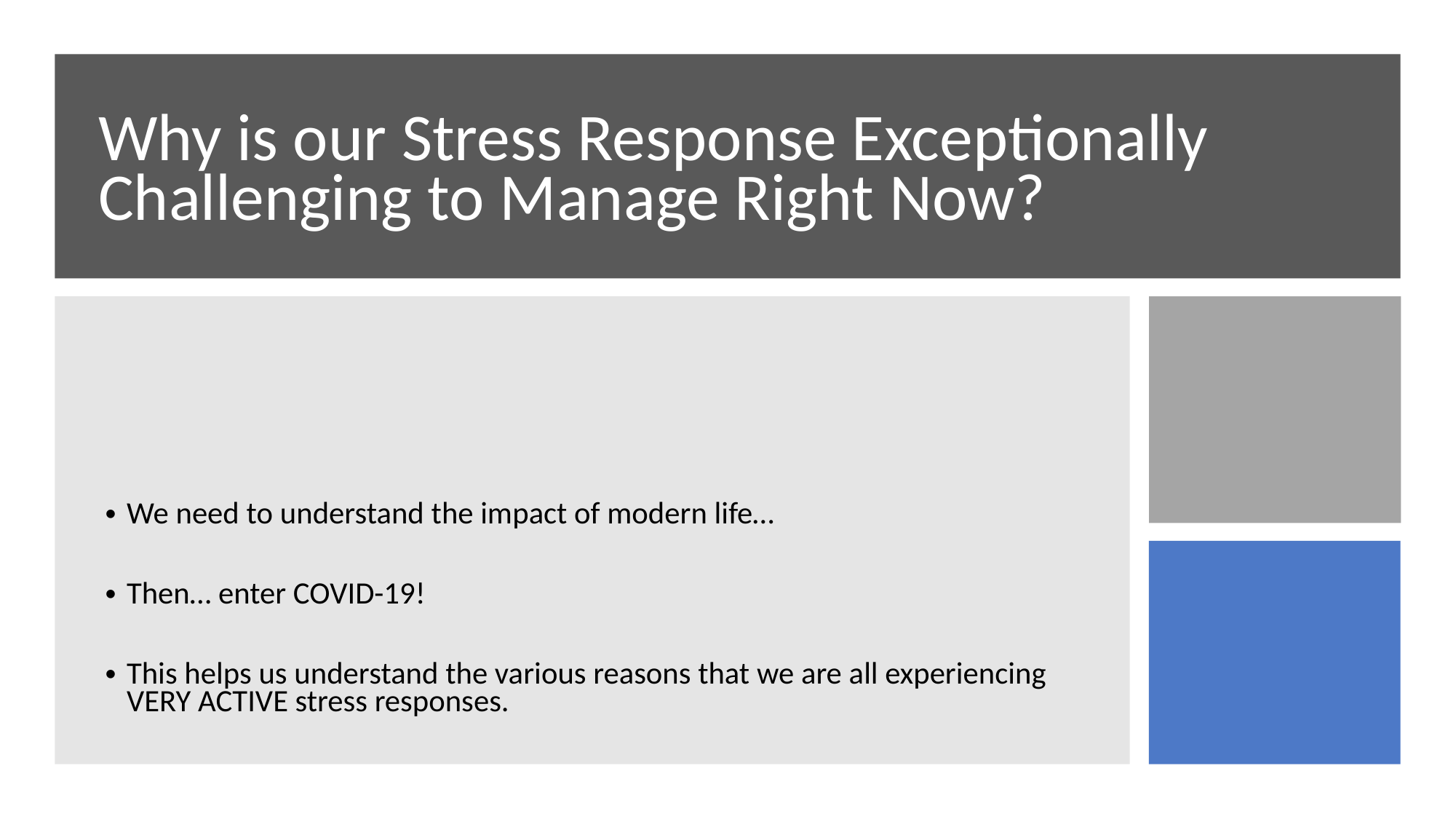

# Why is our Stress Response Exceptionally Challenging to Manage Right Now?

We need to understand the impact of modern life…

Then… enter COVID-19!

This helps us understand the various reasons that we are all experiencing VERY ACTIVE stress responses.